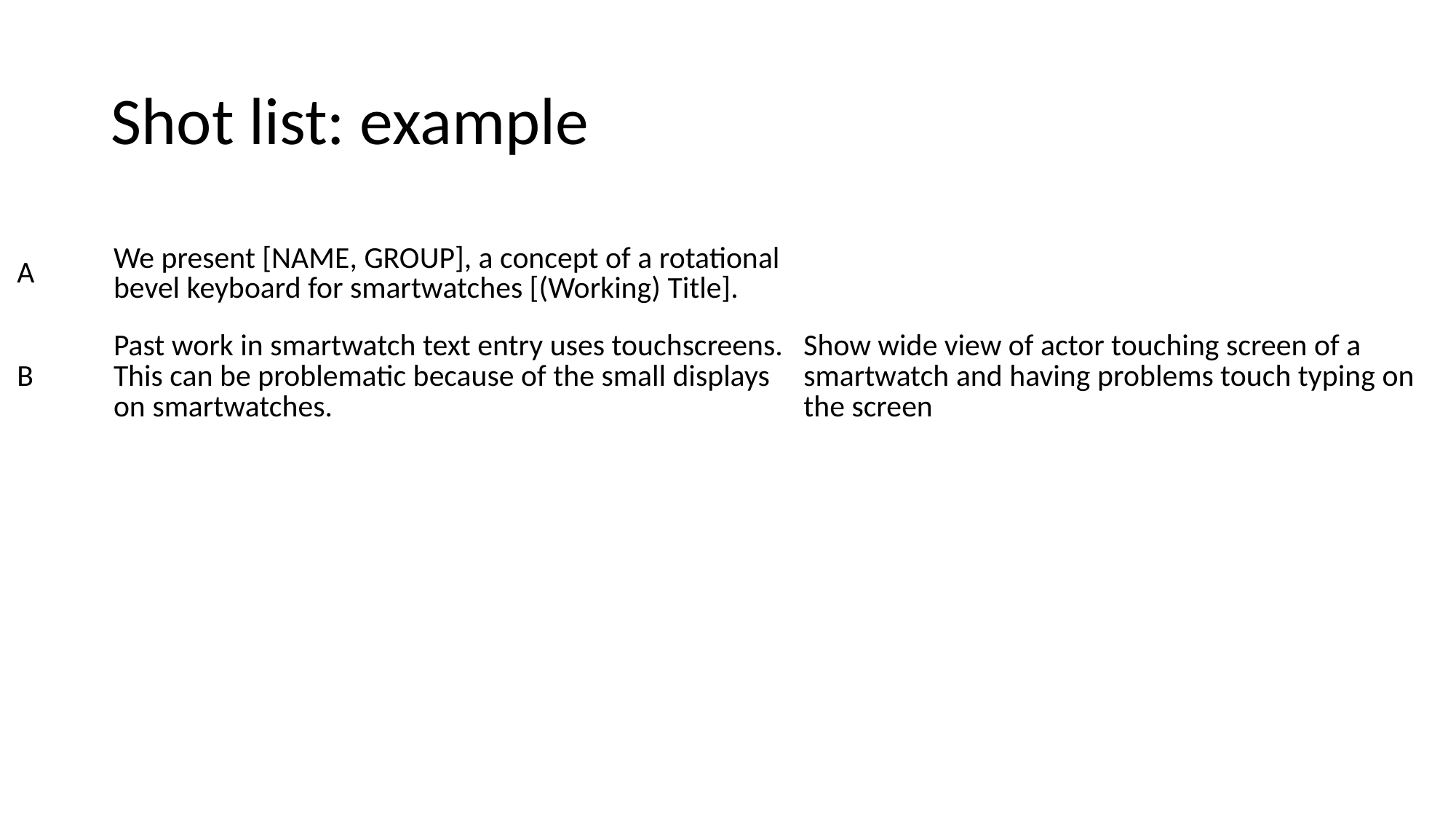

# Shot list: example
| Shot | Shot content | Detailed content |
| --- | --- | --- |
| A | We present [NAME, GROUP], a concept of a rotational bevel keyboard for smartwatches [(Working) Title]. |  |
| B | Past work in smartwatch text entry uses touchscreens. This can be problematic because of the small displays on smartwatches. | Show wide view of actor touching screen of a smartwatch and having problems touch typing on the screen |